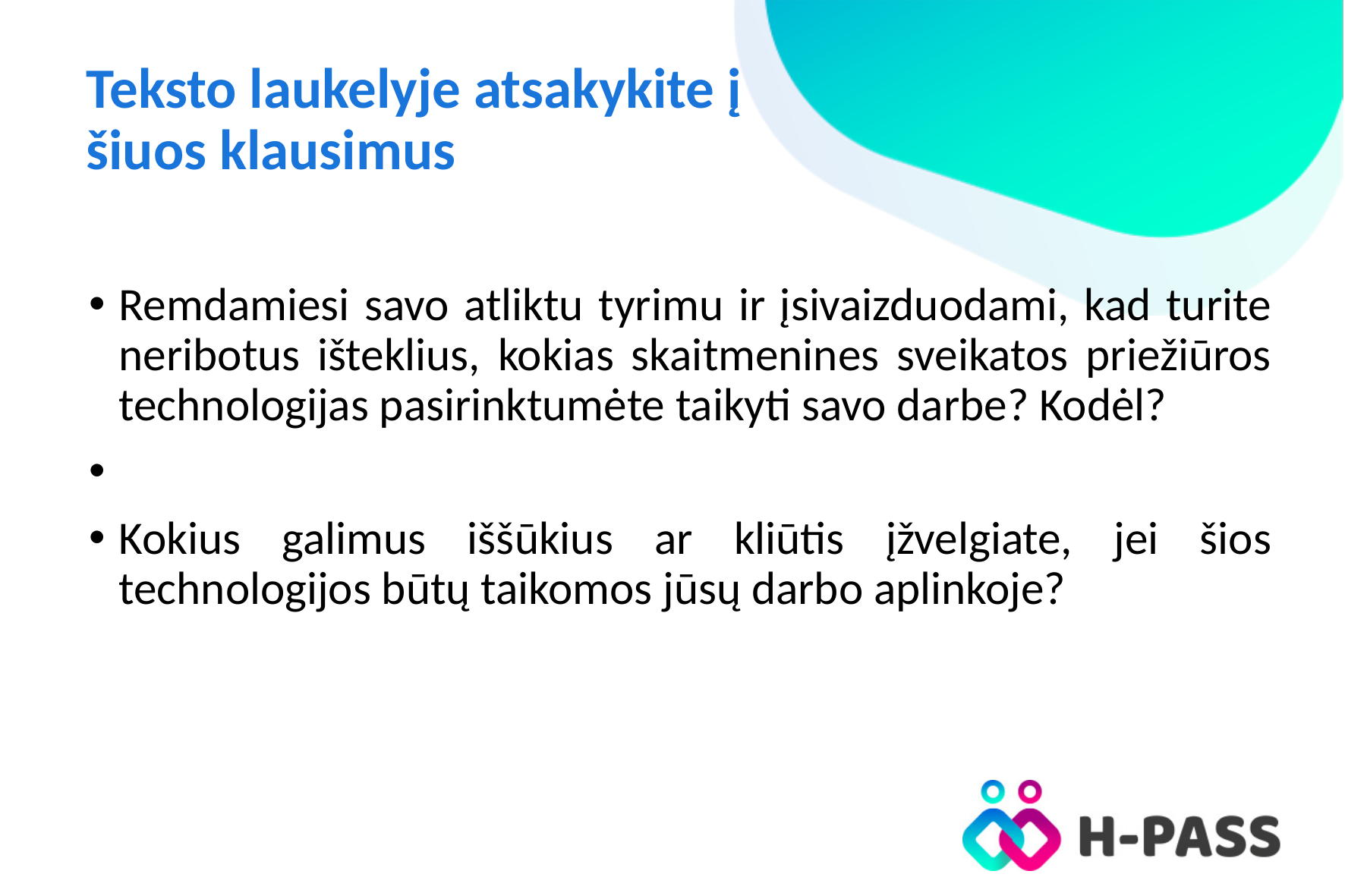

# Teksto laukelyje atsakykite į šiuos klausimus
Remdamiesi savo atliktu tyrimu ir įsivaizduodami, kad turite neribotus išteklius, kokias skaitmenines sveikatos priežiūros technologijas pasirinktumėte taikyti savo darbe? Kodėl?

Kokius galimus iššūkius ar kliūtis įžvelgiate, jei šios technologijos būtų taikomos jūsų darbo aplinkoje?